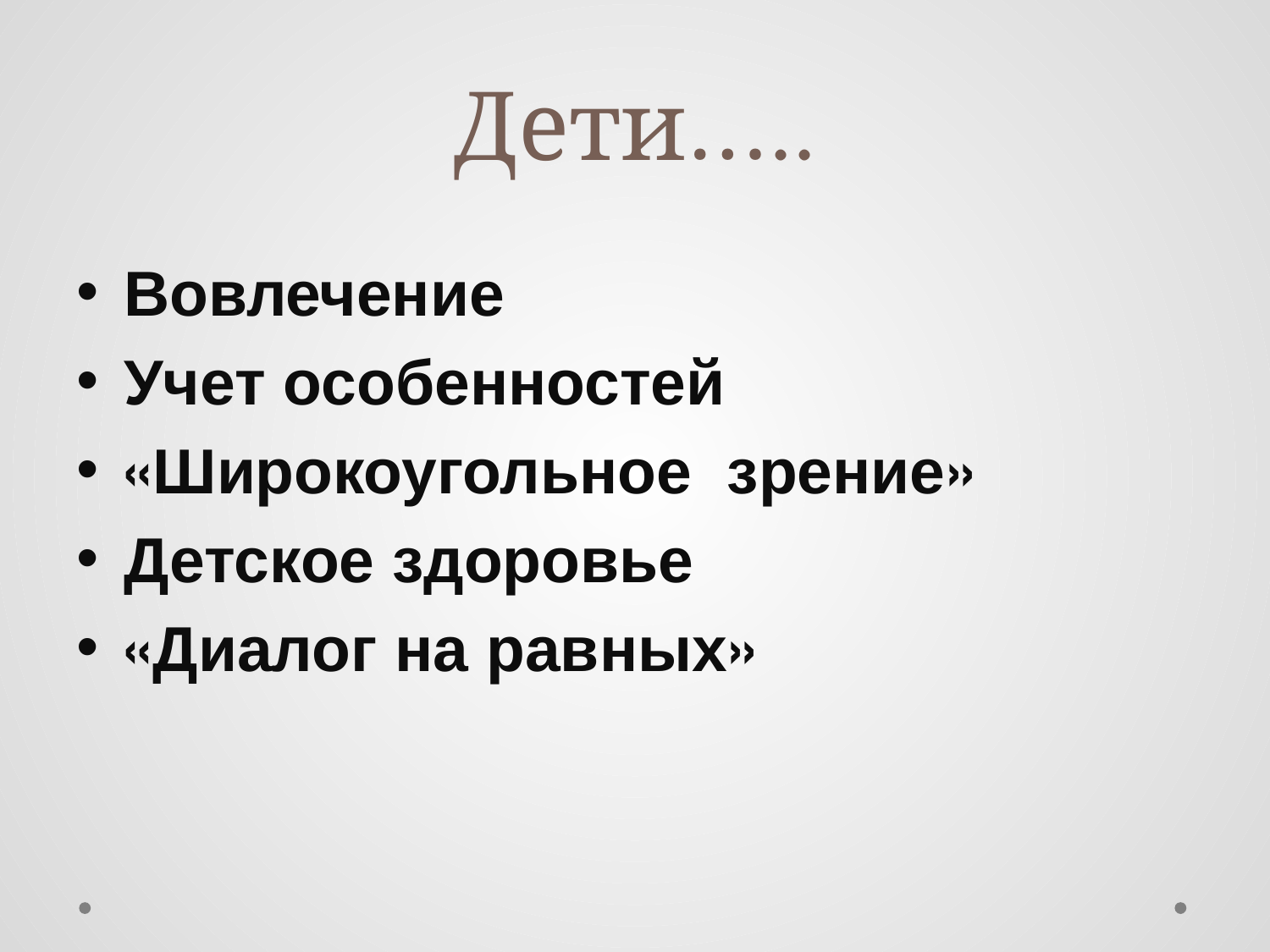

# Дети…..
Вовлечение
Учет особенностей
«Широкоугольное  зрение»
Детское здоровье
«Диалог на равных»